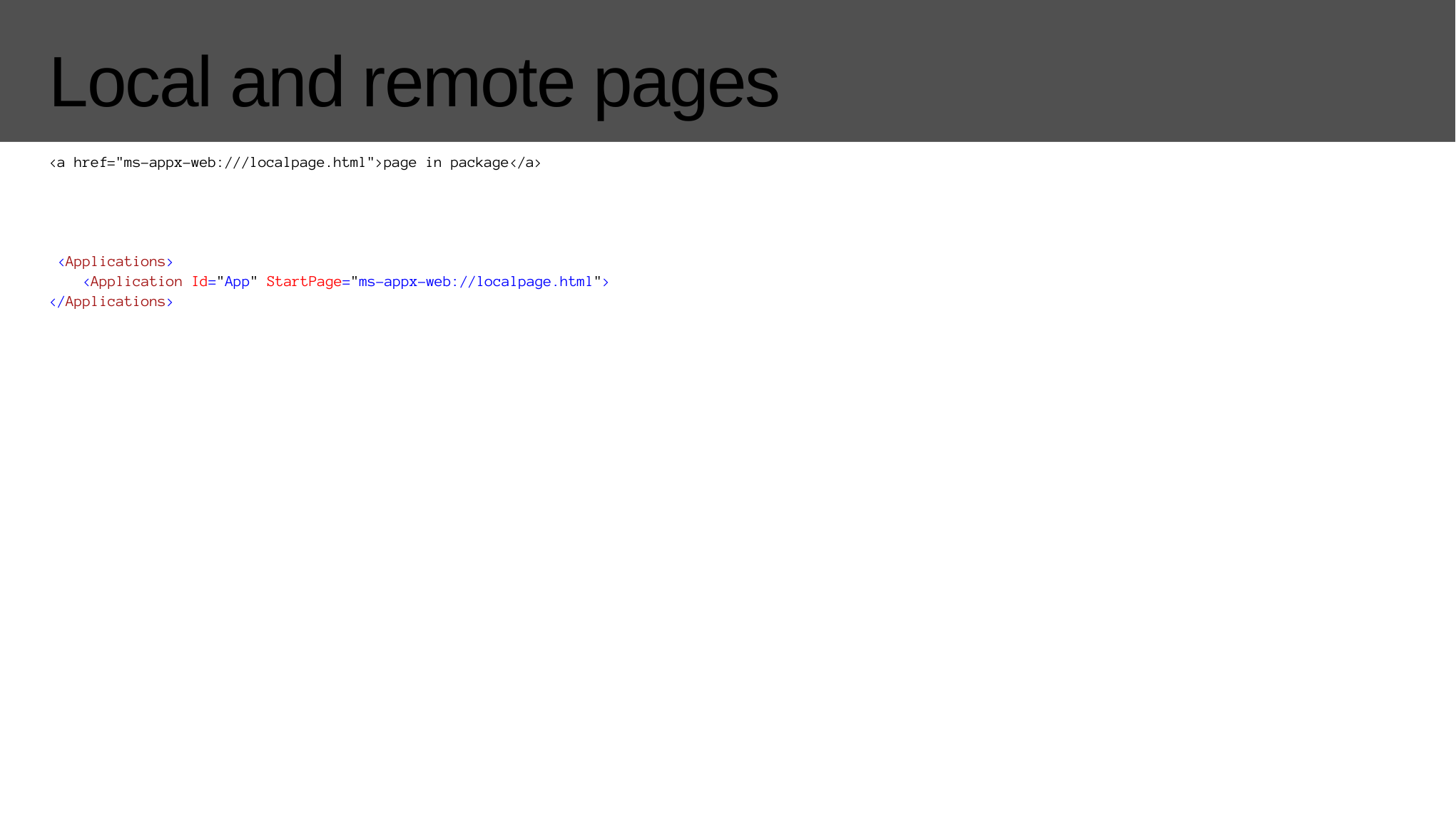

# Local and remote pages
<a href="ms-appx-web:///localpage.html">page in package</a>

 <Applications>
    <Application Id="App" StartPage="ms-appx-web://localpage.html">
</Applications>